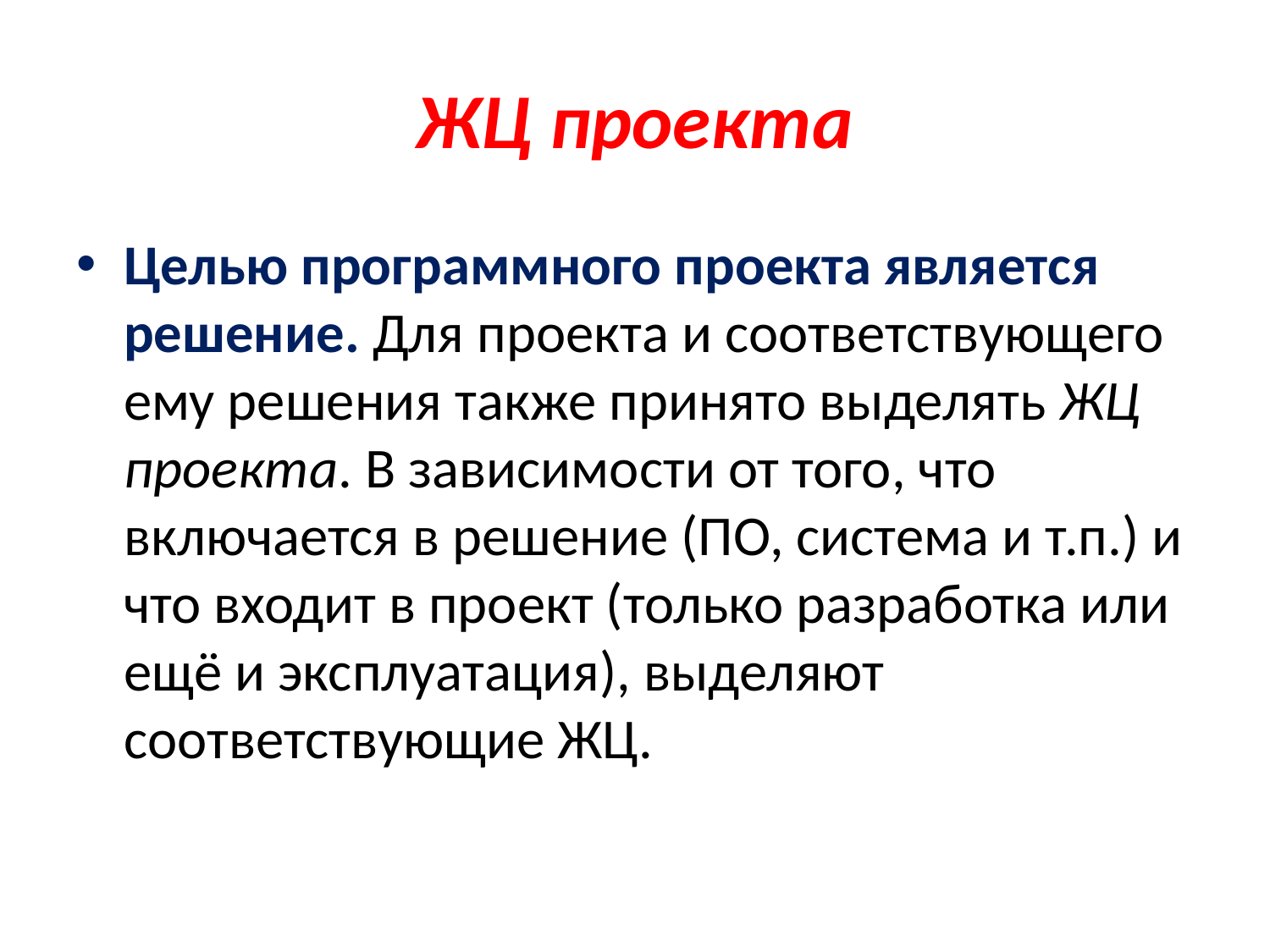

# ЖЦ проекта
Целью программного проекта является решение. Для проекта и соответствующего ему решения также принято выделять ЖЦ проекта. В зависимости от того, что включается в решение (ПО, система и т.п.) и что входит в проект (только разработка или ещё и эксплуатация), выделяют соответствующие ЖЦ.